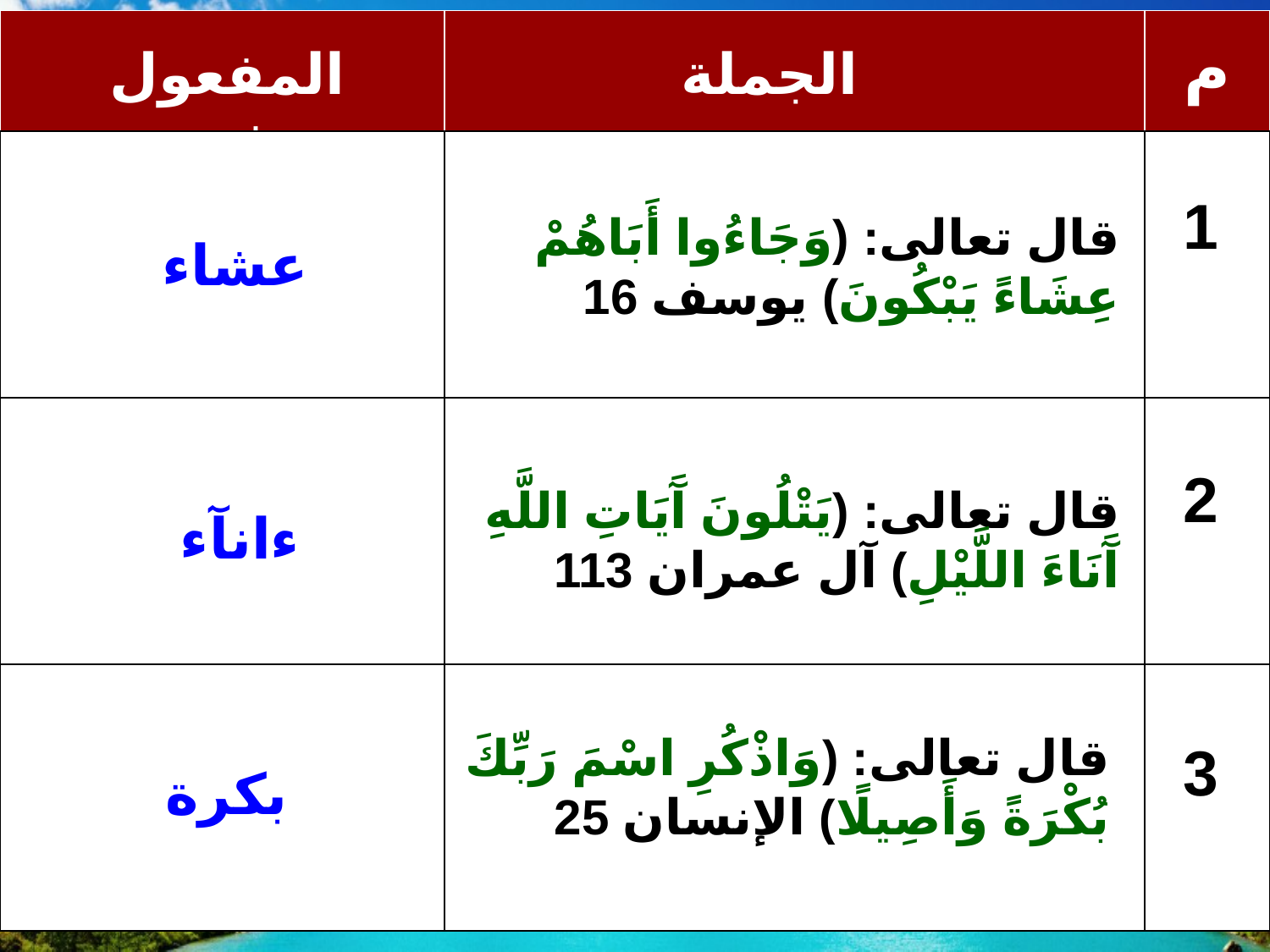

|  |  |  |
| --- | --- | --- |
|  |  |  |
|  |  |  |
|  |  |  |
م
المفعول فيه
الجملة
1
قال تعالى: (وَجَاءُوا أَبَاهُمْ عِشَاءً يَبْكُونَ) يوسف 16
عشاء
2
قال تعالى: (يَتْلُونَ آَيَاتِ اللَّهِ آَنَاءَ اللَّيْلِ) آل عمران 113
ءانآء
قال تعالى: (وَاذْكُرِ اسْمَ رَبِّكَ بُكْرَةً وَأَصِيلًا) الإنسان 25
3
بكرة